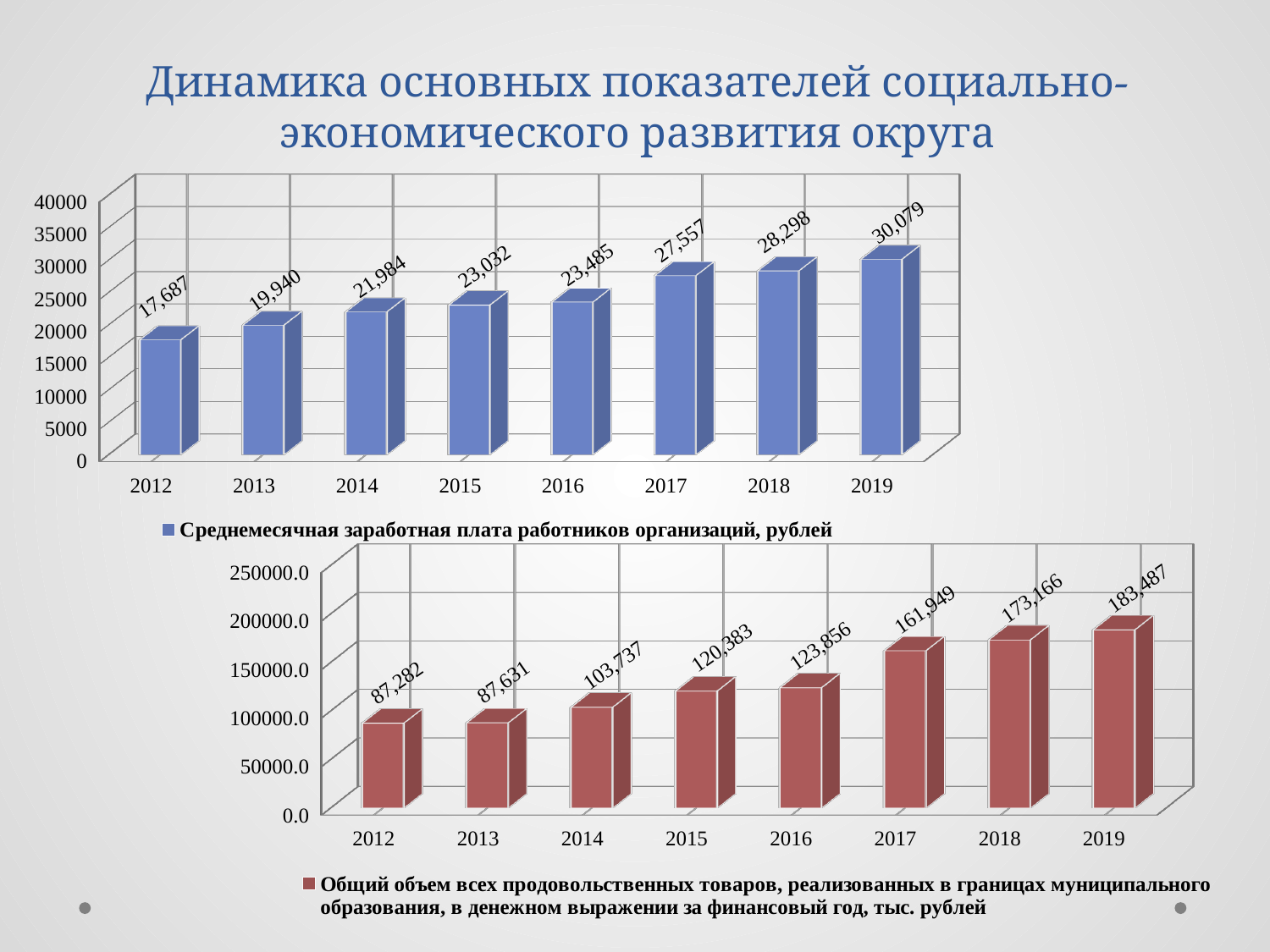

# Динамика основных показателей социально-экономического развития округа

[unsupported chart]

[unsupported chart]